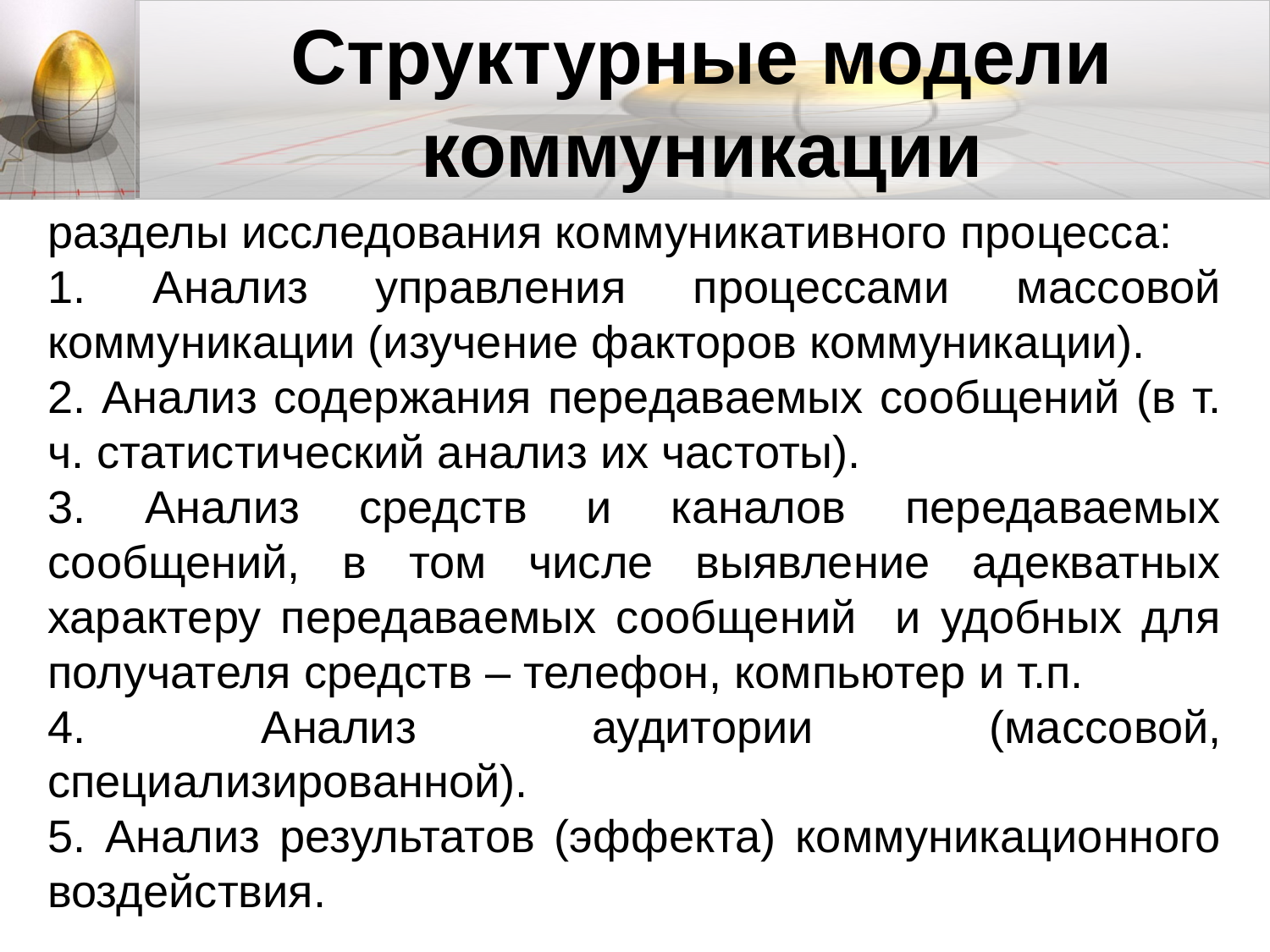

# Структурные модели коммуникации
разделы исследования коммуникативного процесса:
1. Анализ управления процессами массовой коммуникации (изучение факторов коммуникации).
2. Анализ содержания передаваемых сообщений (в т. ч. статистический анализ их частоты).
3. Анализ средств и каналов передаваемых сообщений, в том числе выявление адекватных характеру передаваемых сообщений  и удобных для получателя средств – телефон, компьютер и т.п.
4. Анализ аудитории (массовой, специализированной).
5. Анализ результатов (эффекта) коммуникационного воздействия.